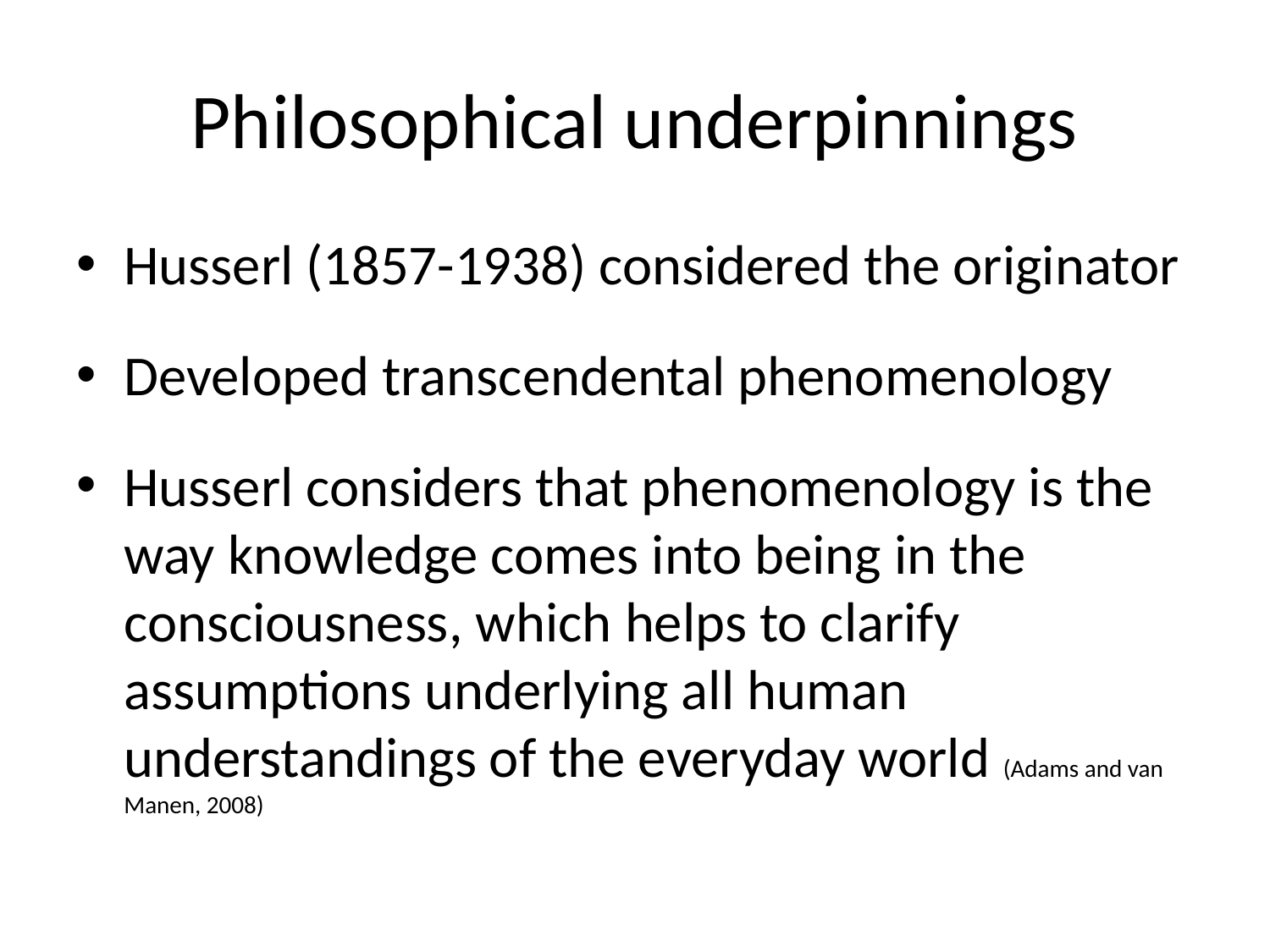

# Philosophical underpinnings
Husserl (1857-1938) considered the originator
Developed transcendental phenomenology
Husserl considers that phenomenology is the way knowledge comes into being in the consciousness, which helps to clarify assumptions underlying all human understandings of the everyday world (Adams and van Manen, 2008)